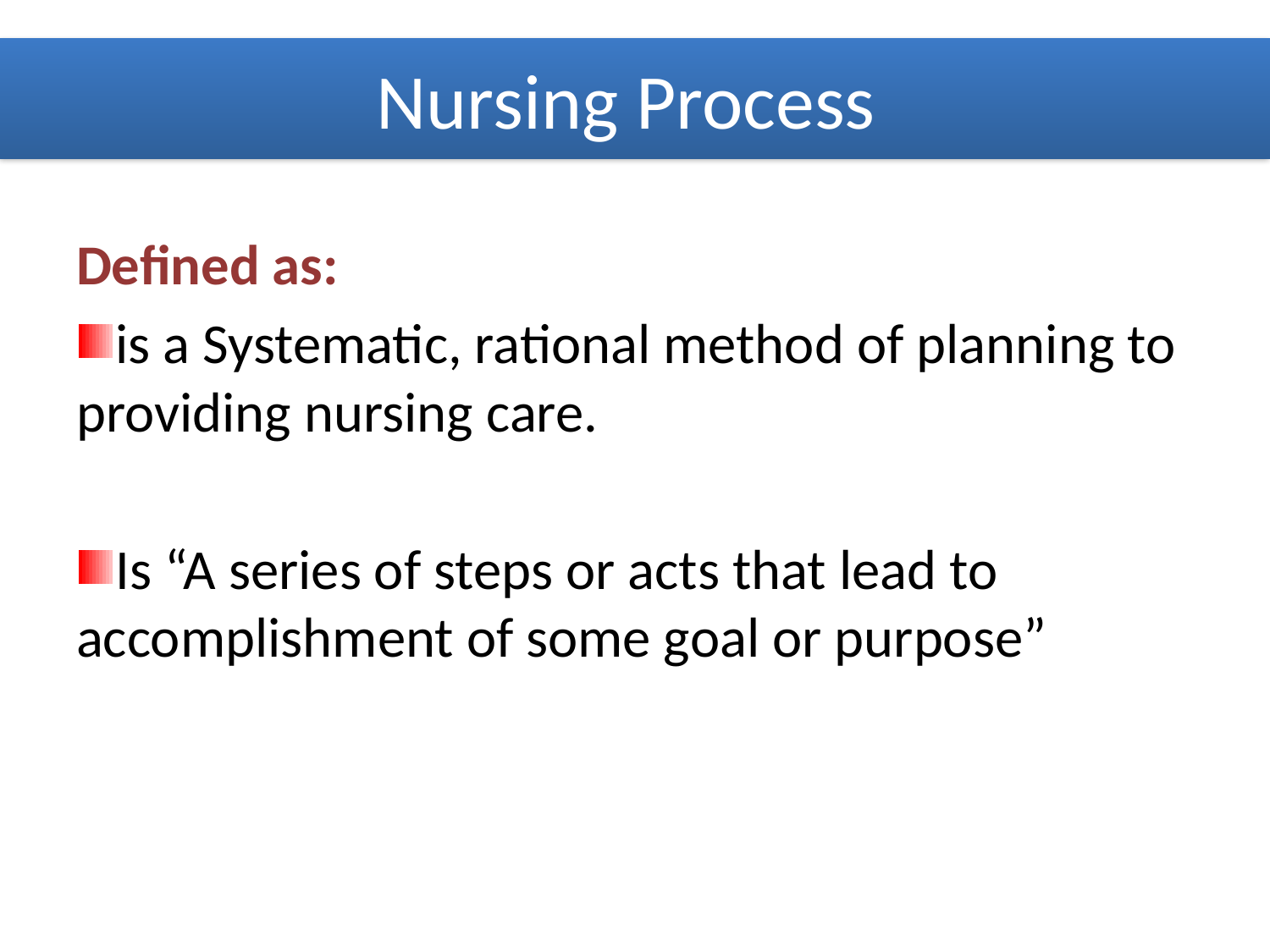

# Nursing Process
Defined as:
is a Systematic, rational method of planning to providing nursing care.

Is “A series of steps or acts that lead to accomplishment of some goal or purpose”